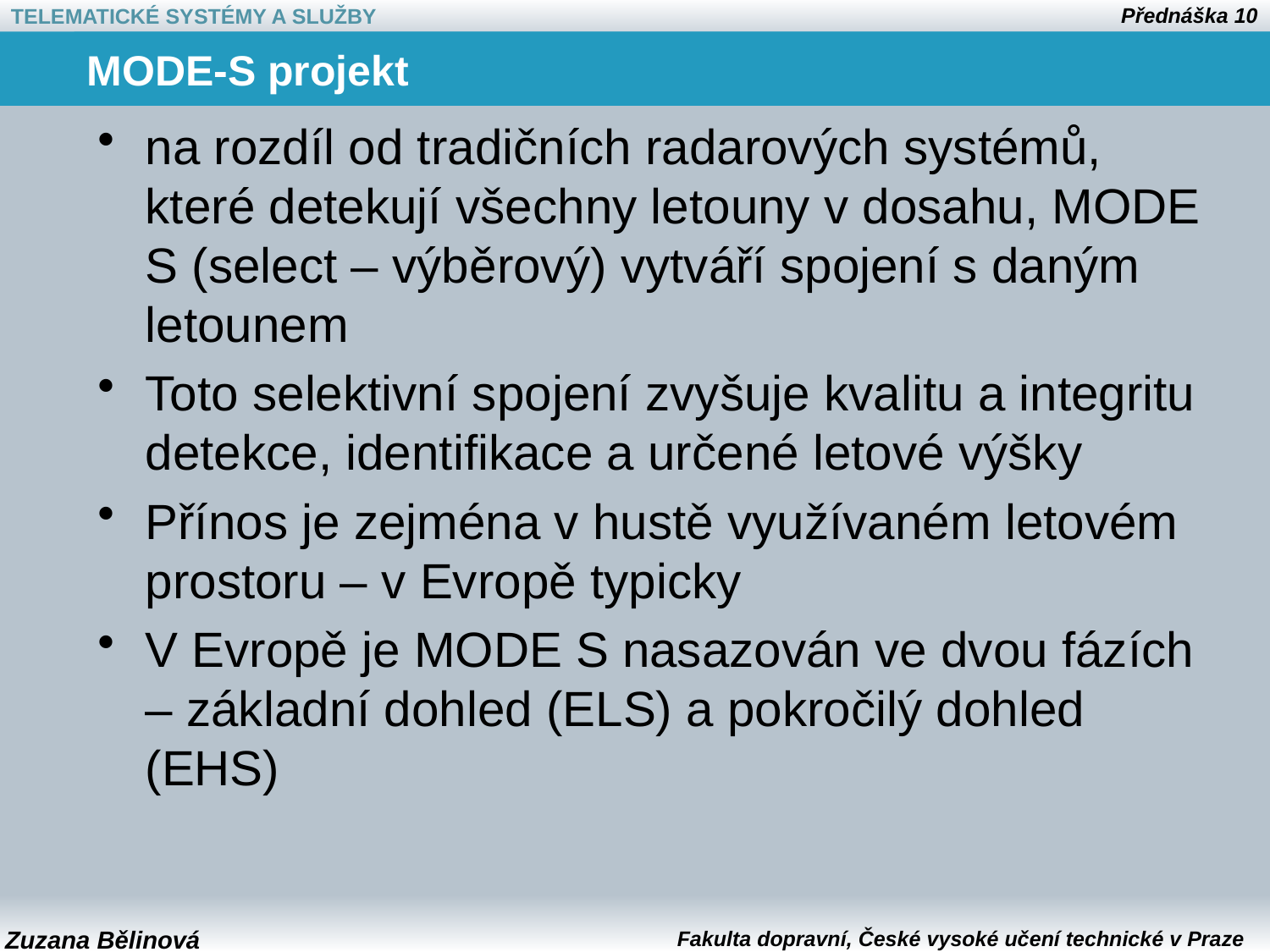

# MODE-S projekt
na rozdíl od tradičních radarových systémů, které detekují všechny letouny v dosahu, MODE S (select – výběrový) vytváří spojení s daným letounem
Toto selektivní spojení zvyšuje kvalitu a integritu detekce, identifikace a určené letové výšky
Přínos je zejména v hustě využívaném letovém prostoru – v Evropě typicky
V Evropě je MODE S nasazován ve dvou fázích – základní dohled (ELS) a pokročilý dohled (EHS)